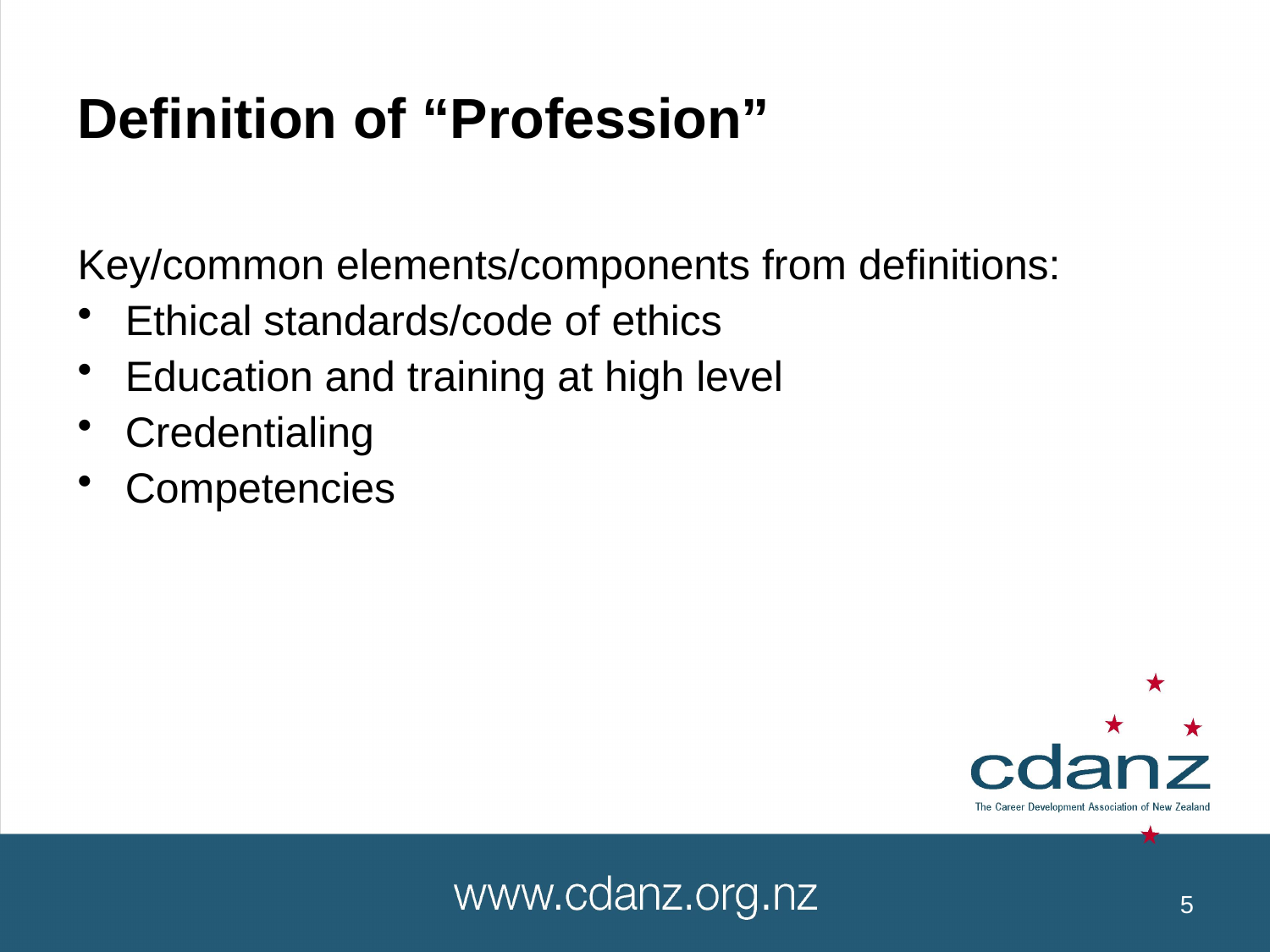

# Definition of “Profession”
Key/common elements/components from definitions:
Ethical standards/code of ethics
Education and training at high level
Credentialing
Competencies
5